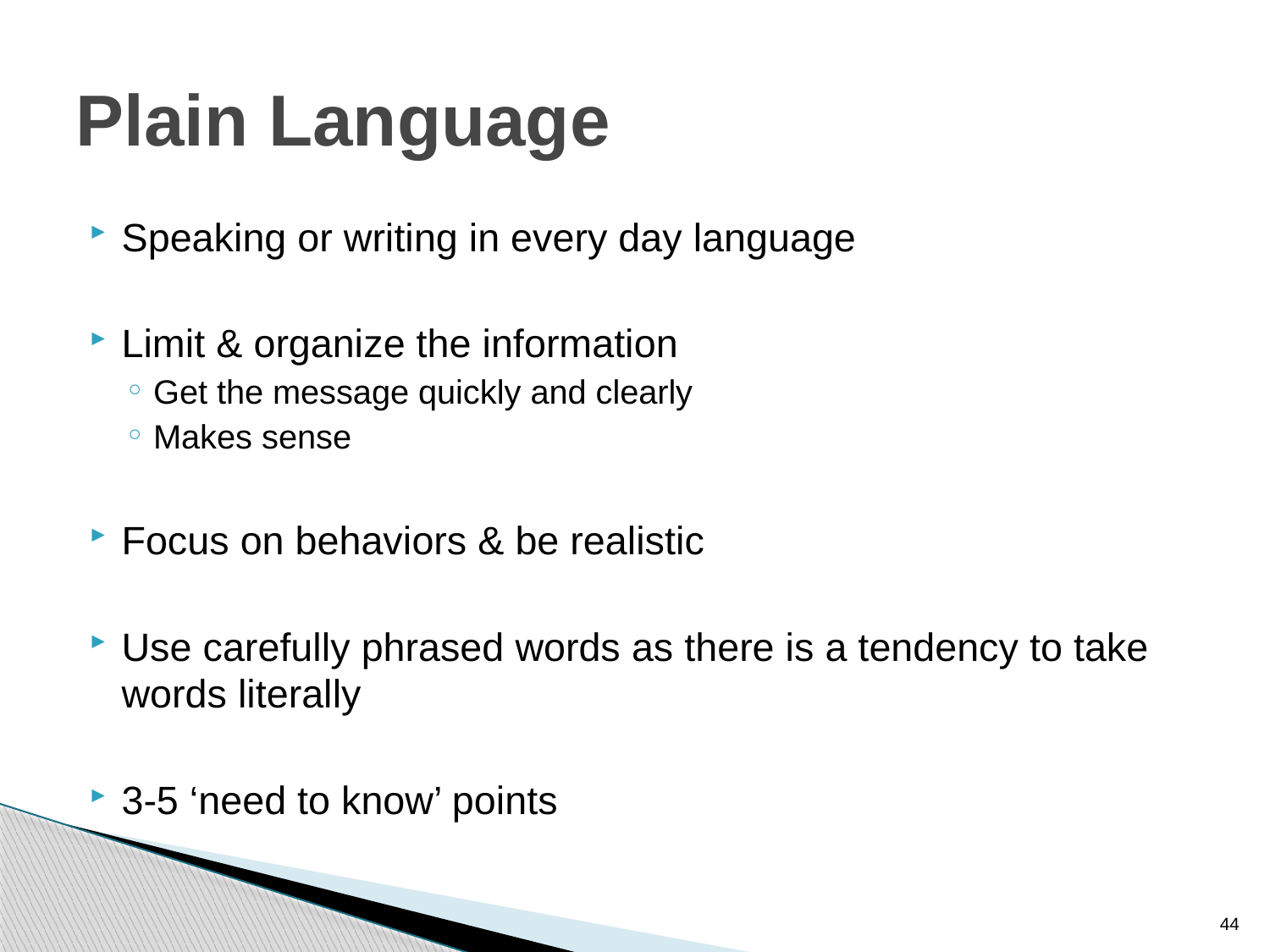

# Plain Language
Speaking or writing in every day language

Limit & organize the information
Get the message quickly and clearly
Makes sense

Focus on behaviors & be realistic

Use carefully phrased words as there is a tendency to take words literally

3-5 ‘need to know’ points
44